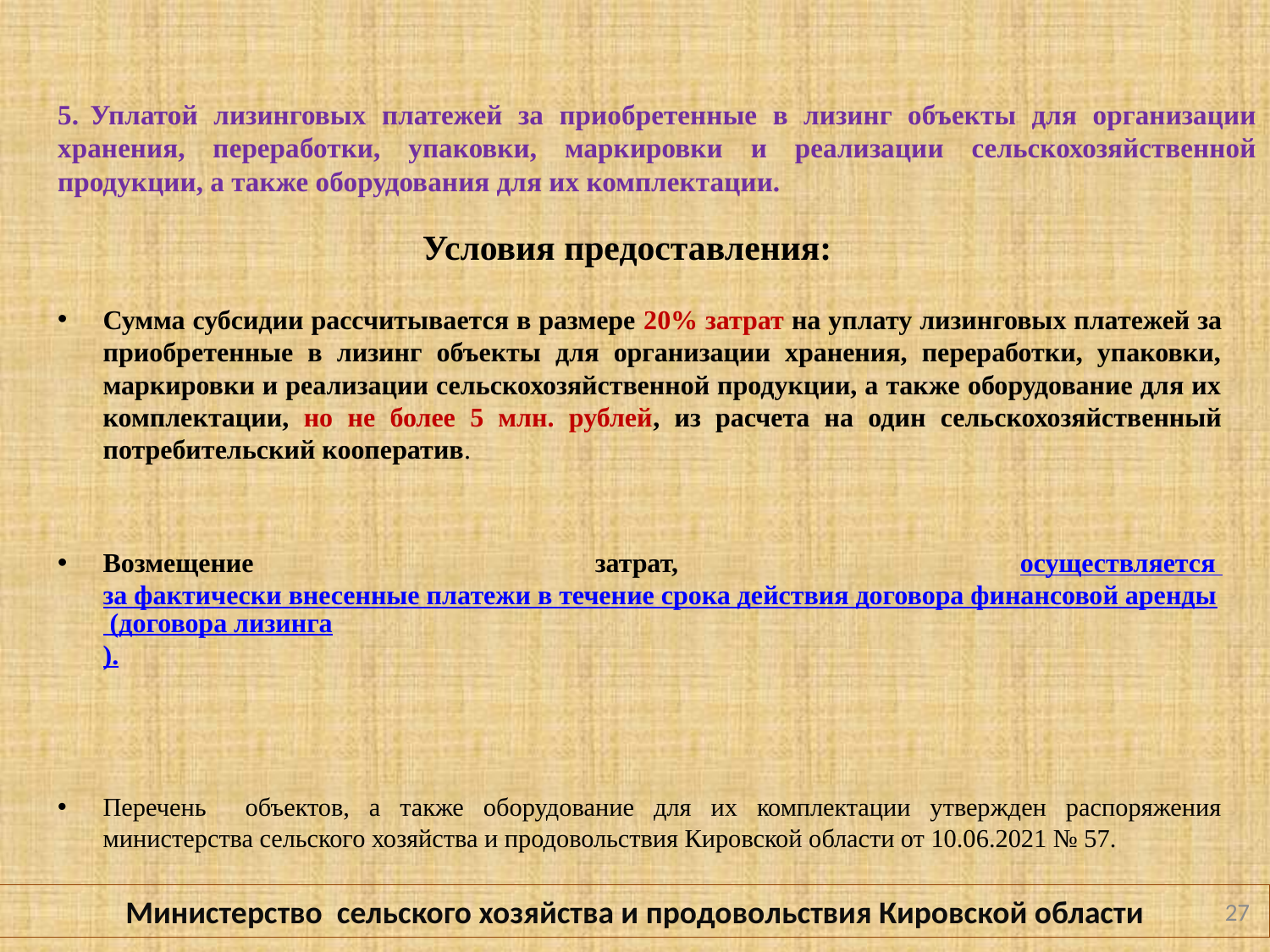

5. Уплатой лизинговых платежей за приобретенные в лизинг объекты для организации хранения, переработки, упаковки, маркировки и реализации сельскохозяйственной продукции, а также оборудования для их комплектации.

# Условия предоставления:
Сумма субсидии рассчитывается в размере 20% затрат на уплату лизинговых платежей за приобретенные в лизинг объекты для организации хранения, переработки, упаковки, маркировки и реализации сельскохозяйственной продукции, а также оборудование для их комплектации, но не более 5 млн. рублей, из расчета на один сельскохозяйственный потребительский кооператив.

Возмещение затрат, осуществляется за фактически внесенные платежи в течение срока действия договора финансовой аренды (договора лизинга).

Перечень  объектов, а также оборудование для их комплектации утвержден распоряжения министерства сельского хозяйства и продовольствия Кировской области от 10.06.2021 № 57.

Министерство  сельского хозяйства и продовольствия Кировской области
27